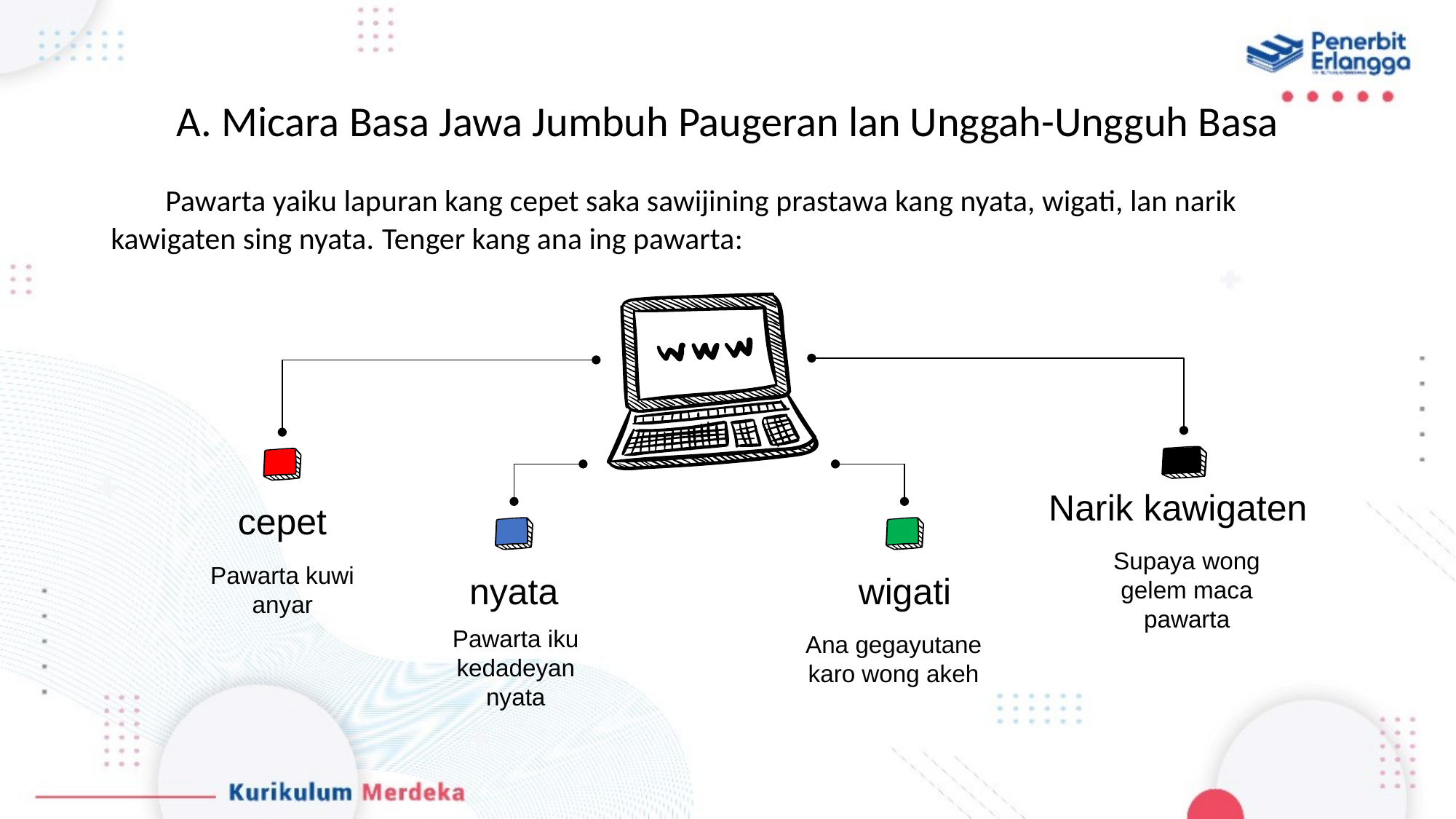

# A. Micara Basa Jawa Jumbuh Paugeran lan Unggah-Ungguh Basa
Pawarta yaiku lapuran kang cepet saka sawijining prastawa kang nyata, wigati, lan narik kawigaten sing nyata. Tenger kang ana ing pawarta:

Narik kawigaten
Supaya wong gelem maca pawarta

cepet
Pawarta kuwi anyar

nyata
Pawarta iku kedadeyan nyata

wigati
Ana gegayutane karo wong akeh